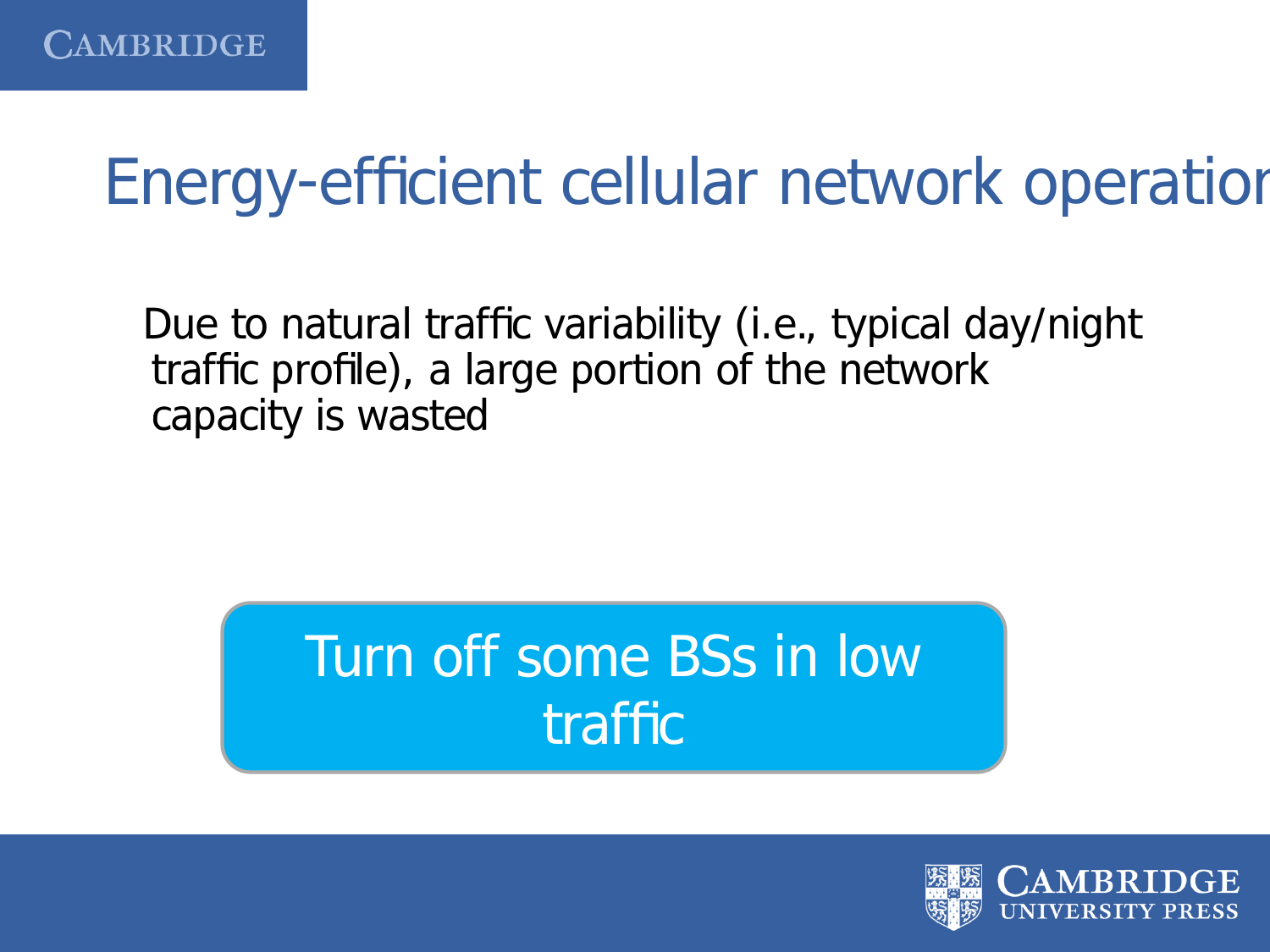

# Energy-efficient cellular network operation
   Due to natural traffic variability (i.e., typical day/night traffic profile), a large portion of the network capacity is wasted
Turn off some BSs in low traffic